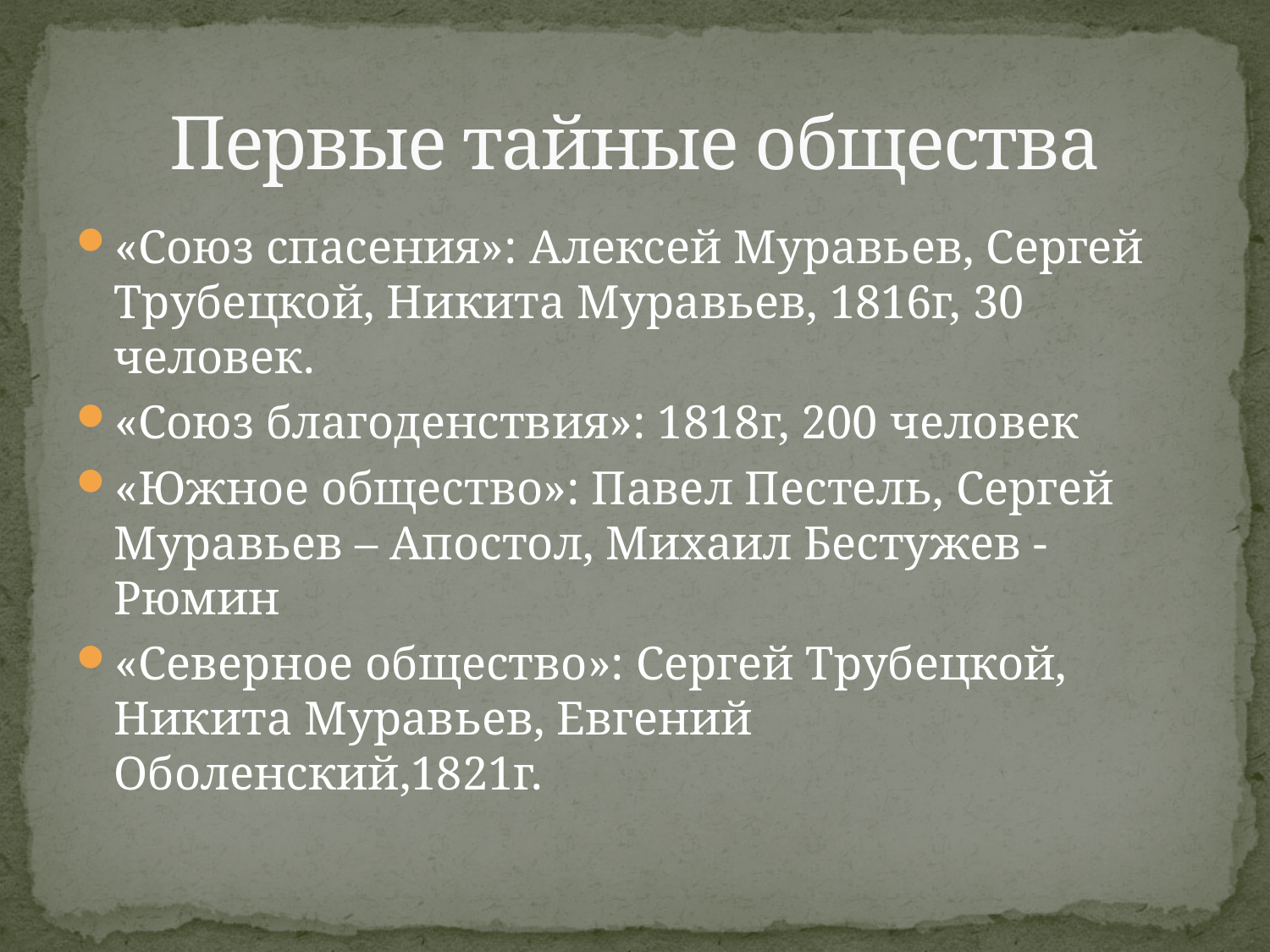

# Первые тайные общества
«Союз спасения»: Алексей Муравьев, Сергей Трубецкой, Никита Муравьев, 1816г, 30 человек.
«Союз благоденствия»: 1818г, 200 человек
«Южное общество»: Павел Пестель, Сергей Муравьев – Апостол, Михаил Бестужев - Рюмин
«Северное общество»: Сергей Трубецкой, Никита Муравьев, Евгений Оболенский,1821г.